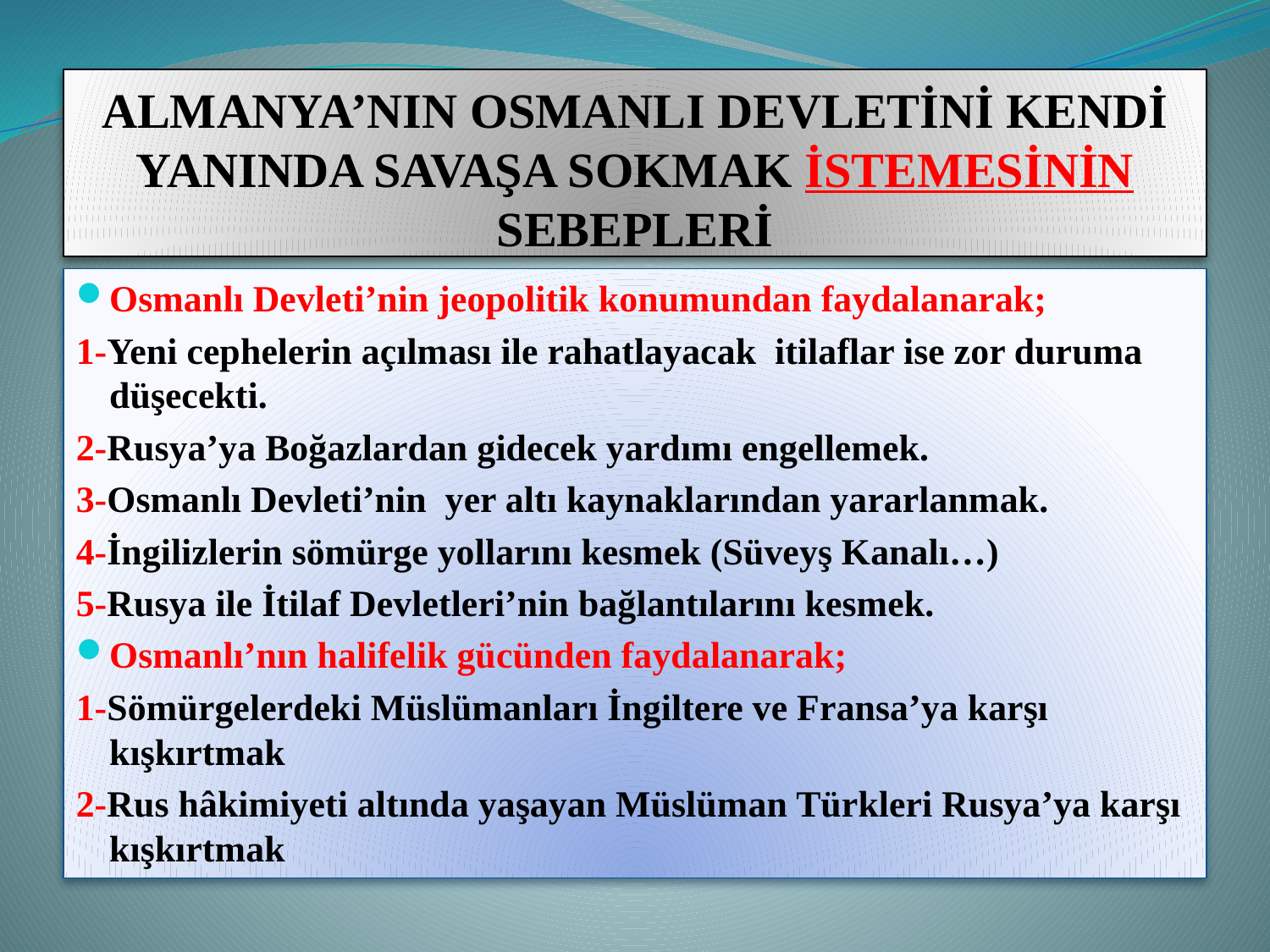

# ALMANYA’NIN OSMANLI DEVLETİNİ KENDİ YANINDA SAVAŞA SOKMAK İSTEMESİNİN SEBEPLERİ
Osmanlı Devleti’nin jeopolitik konumundan faydalanarak;
1-Yeni cephelerin açılması ile rahatlayacak  itilaflar ise zor duruma düşecekti.
2-Rusya’ya Boğazlardan gidecek yardımı engellemek.
3-Osmanlı Devleti’nin  yer altı kaynaklarından yararlanmak.
4-İngilizlerin sömürge yollarını kesmek (Süveyş Kanalı…)
5-Rusya ile İtilaf Devletleri’nin bağlantılarını kesmek.
Osmanlı’nın halifelik gücünden faydalanarak;
1-Sömürgelerdeki Müslümanları İngiltere ve Fransa’ya karşı kışkırtmak
2-Rus hâkimiyeti altında yaşayan Müslüman Türkleri Rusya’ya karşı kışkırtmak